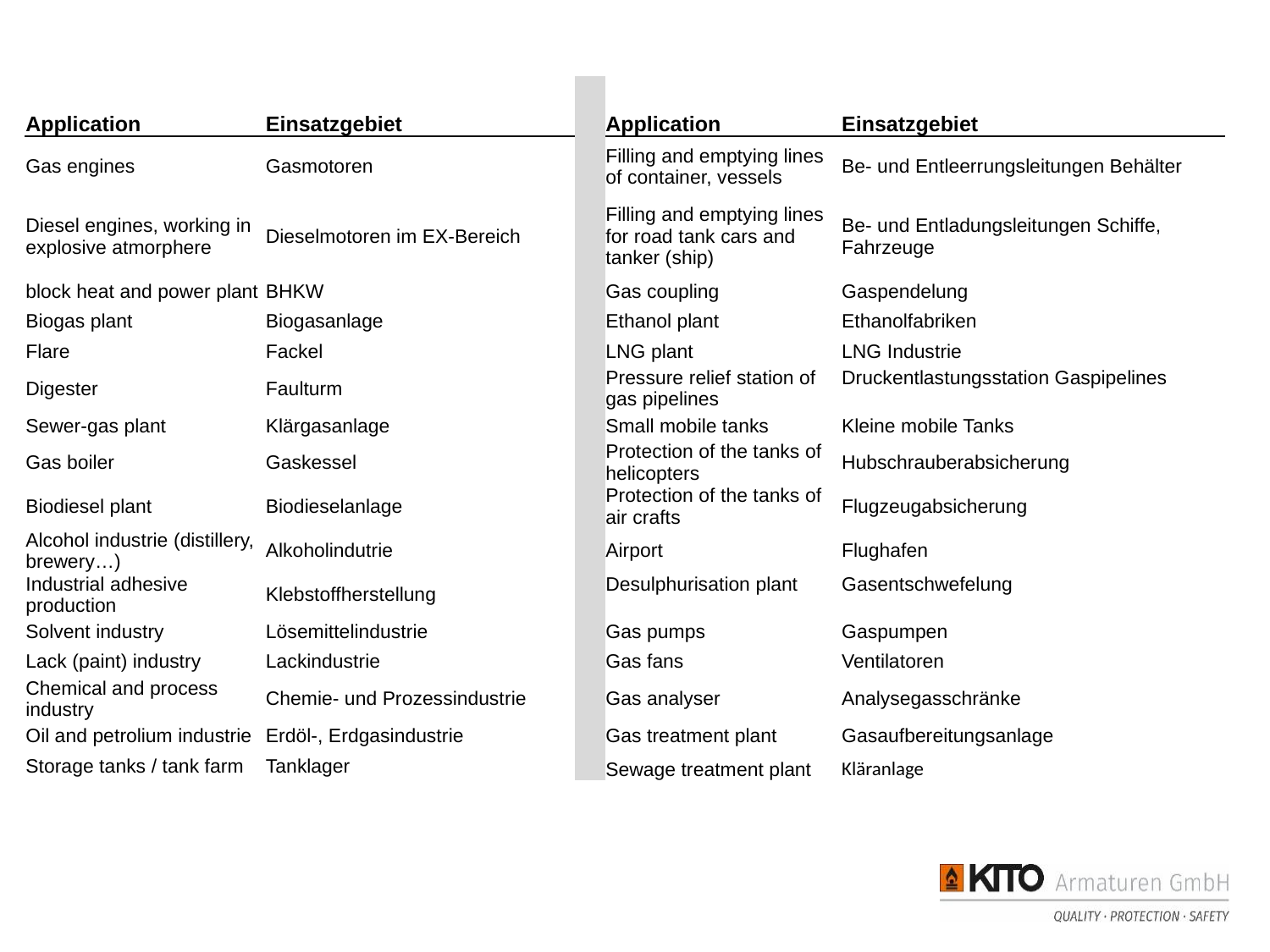

| Application | Einsatzgebiet |  | Application | Einsatzgebiet |
| --- | --- | --- | --- | --- |
| Gas engines | Gasmotoren |  | Filling and emptying lines of container, vessels | Be- und Entleerrungsleitungen Behälter |
| Diesel engines, working in explosive atmorphere | Dieselmotoren im EX-Bereich |  | Filling and emptying lines for road tank cars and tanker (ship) | Be- und Entladungsleitungen Schiffe, Fahrzeuge |
| block heat and power plant | BHKW |  | Gas coupling | Gaspendelung |
| Biogas plant | Biogasanlage |  | Ethanol plant | Ethanolfabriken |
| Flare | Fackel |  | LNG plant | LNG Industrie |
| Digester | Faulturm |  | Pressure relief station of gas pipelines | Druckentlastungsstation Gaspipelines |
| Sewer-gas plant | Klärgasanlage |  | Small mobile tanks | Kleine mobile Tanks |
| Gas boiler | Gaskessel |  | Protection of the tanks of helicopters | Hubschrauberabsicherung |
| Biodiesel plant | Biodieselanlage |  | Protection of the tanks of air crafts | Flugzeugabsicherung |
| Alcohol industrie (distillery, brewery…) | Alkoholindutrie |  | Airport | Flughafen |
| Industrial adhesive production | Klebstoffherstellung |  | Desulphurisation plant | Gasentschwefelung |
| Solvent industry | Lösemittelindustrie |  | Gas pumps | Gaspumpen |
| Lack (paint) industry | Lackindustrie |  | Gas fans | Ventilatoren |
| Chemical and process industry | Chemie- und Prozessindustrie |  | Gas analyser | Analysegasschränke |
| Oil and petrolium industrie | Erdöl-, Erdgasindustrie |  | Gas treatment plant | Gasaufbereitungsanlage |
| Storage tanks / tank farm | Tanklager |  | Sewage treatment plant | Kläranlage |